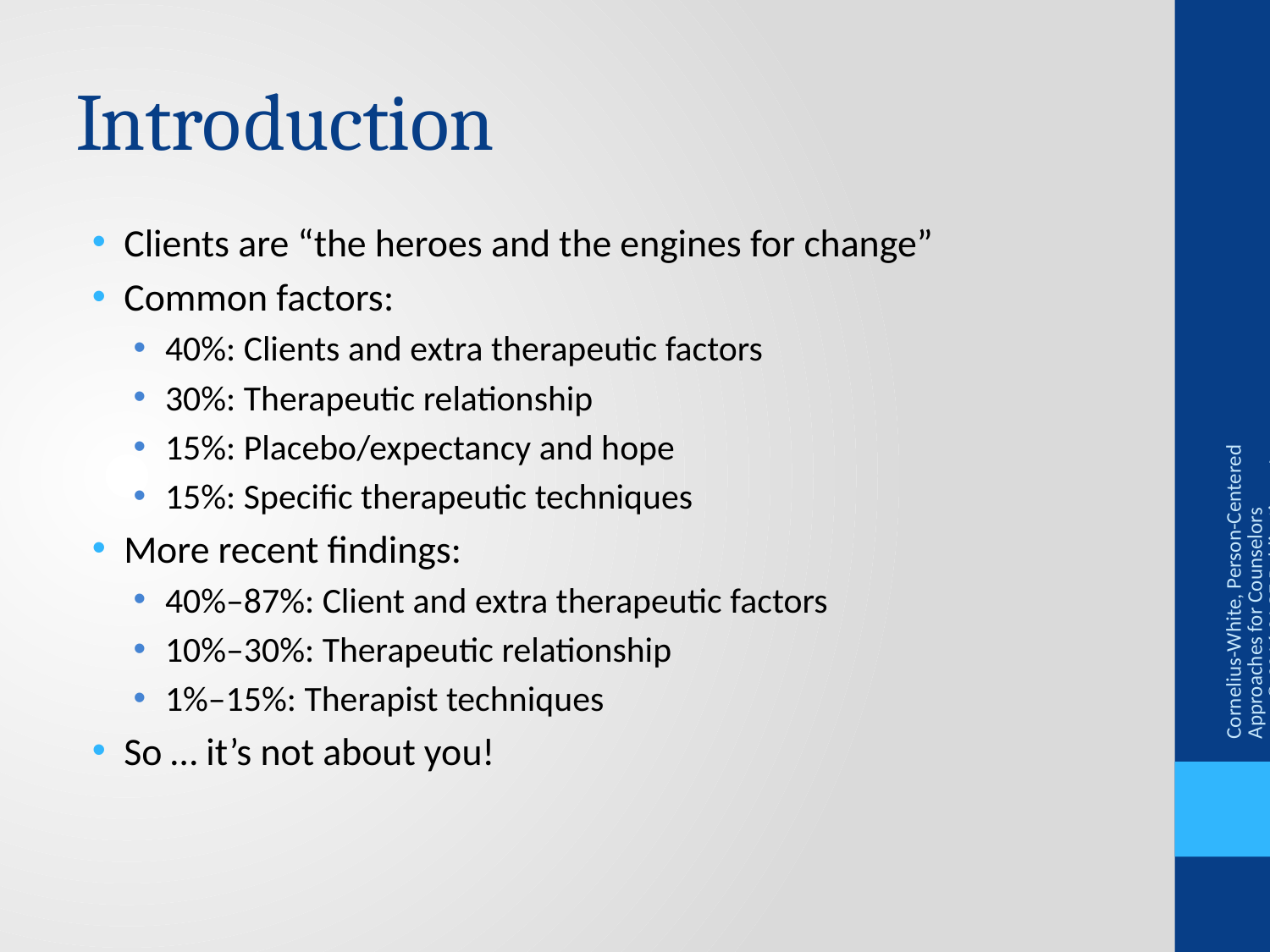

# Introduction
Clients are “the heroes and the engines for change”
Common factors:
40%: Clients and extra therapeutic factors
30%: Therapeutic relationship
15%: Placebo/expectancy and hope
15%: Specific therapeutic techniques
More recent findings:
40%–87%: Client and extra therapeutic factors
10%–30%: Therapeutic relationship
1%–15%: Therapist techniques
So … it’s not about you!
Cornelius-White, Person-Centered Approaches for Counselors                      © 2016 SAGE Publications, Inc.